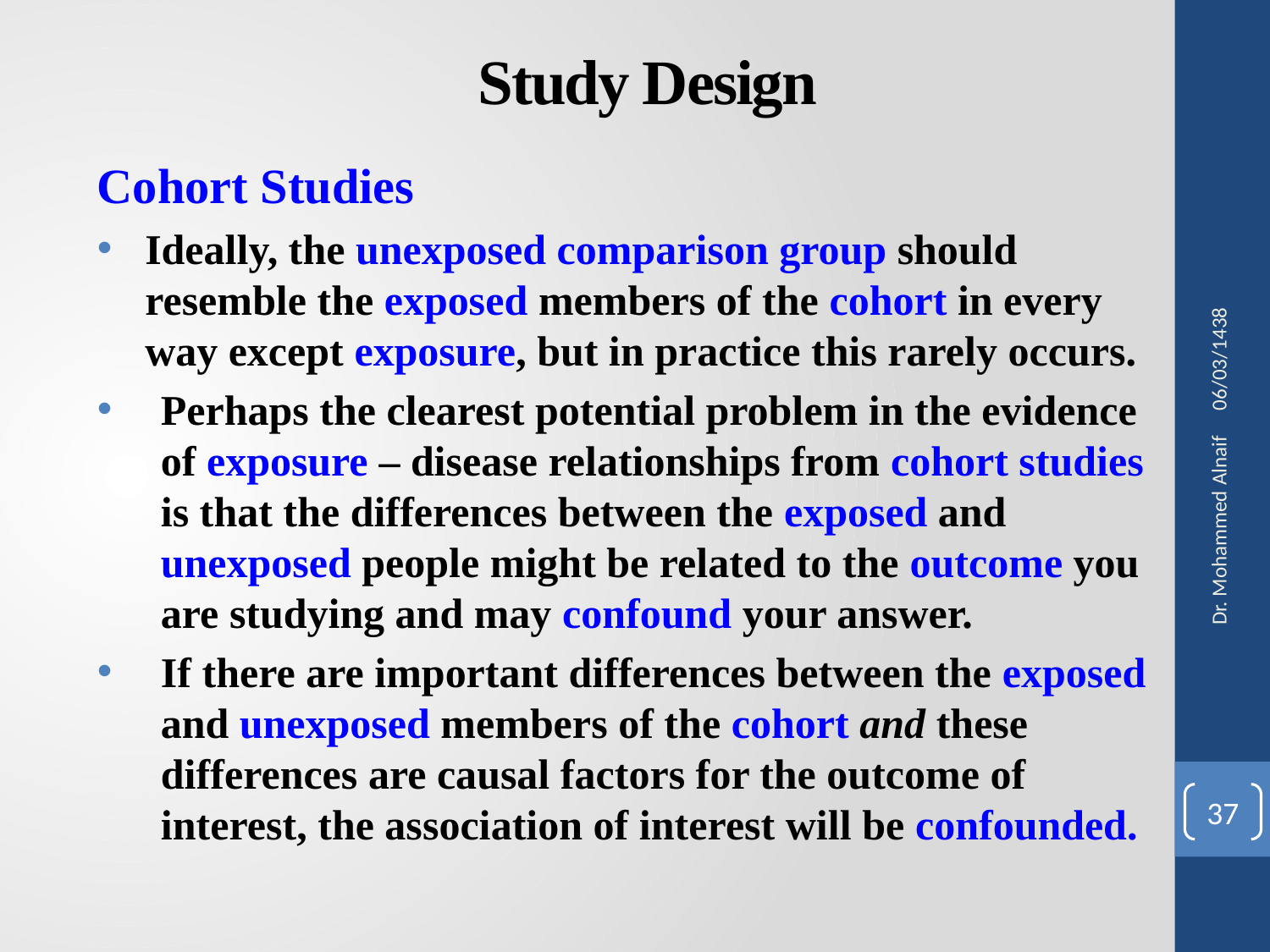

# Study Design
Cohort Studies
Ideally, the unexposed comparison group should resemble the exposed members of the cohort in every way except exposure, but in practice this rarely occurs.
Perhaps the clearest potential problem in the evidence of exposure – disease relationships from cohort studies is that the differences between the exposed and unexposed people might be related to the outcome you are studying and may confound your answer.
If there are important differences between the exposed and unexposed members of the cohort and these differences are causal factors for the outcome of interest, the association of interest will be confounded.
06/03/1438
Dr. Mohammed Alnaif
37